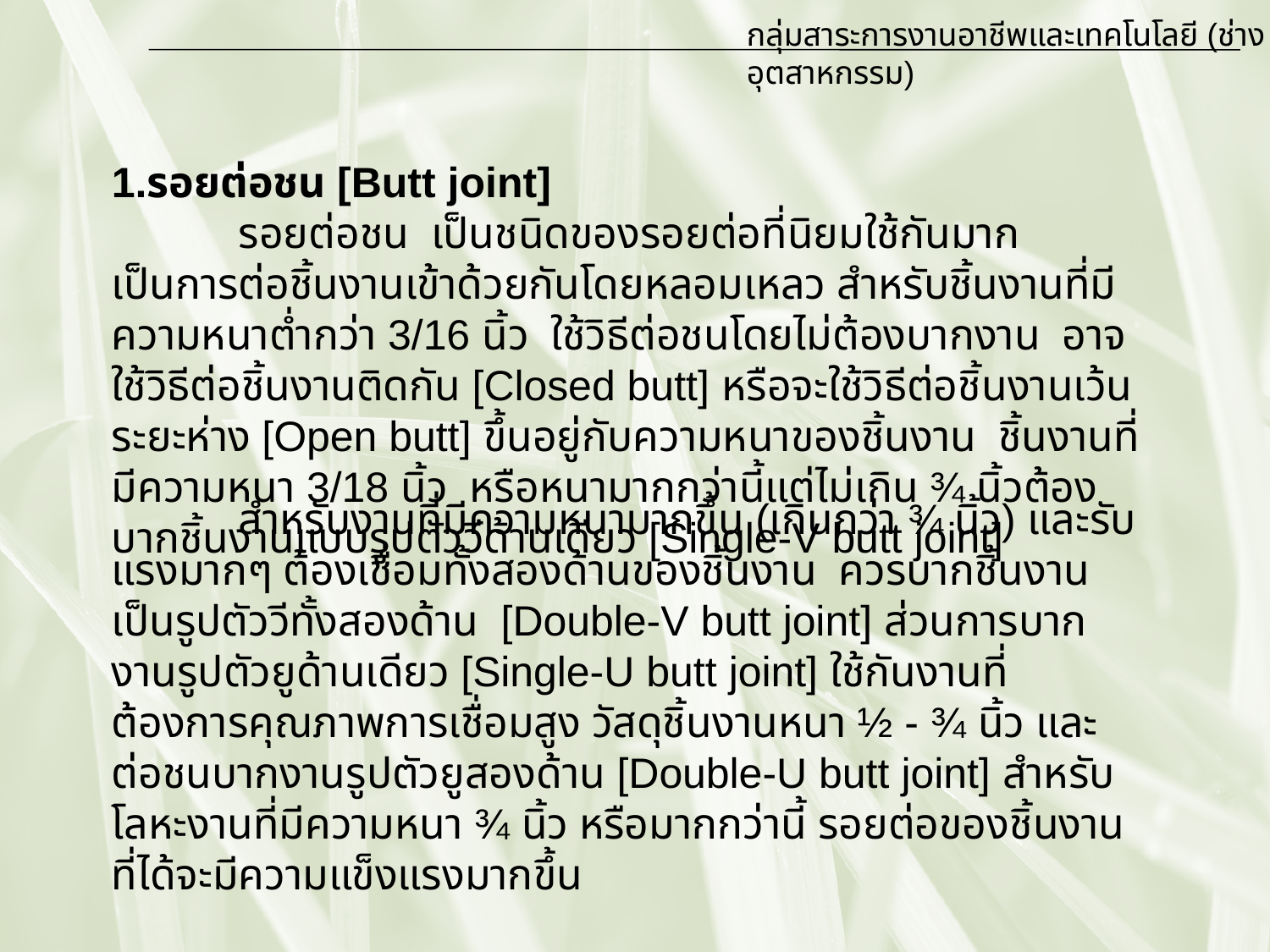

กลุ่มสาระการงานอาชีพและเทคโนโลยี (ช่างอุตสาหกรรม)
1.รอยต่อชน [Butt joint]
	รอยต่อชน  เป็นชนิดของรอยต่อที่นิยมใช้กันมาก  เป็นการต่อชิ้นงานเข้าด้วยกันโดยหลอมเหลว สำหรับชิ้นงานที่มีความหนาต่ำกว่า 3/16 นิ้ว  ใช้วิธีต่อชนโดยไม่ต้องบากงาน  อาจใช้วิธีต่อชิ้นงานติดกัน [Closed butt] หรือจะใช้วิธีต่อชิ้นงานเว้นระยะห่าง [Open butt] ขึ้นอยู่กับความหนาของชิ้นงาน  ชิ้นงานที่มีความหนา 3/18 นิ้ว  หรือหนามากกว่านี้แต่ไม่เกิน ¾ นิ้วต้องบากชิ้นงานแบบรูปตัววีด้านเดียว [Single-V butt joint]
	สำหรับงานที่มีความหนามากขึ้น (เกินกว่า ¾ นิ้ว) และรับแรงมากๆ ต้องเชื่อมทั้งสองด้านของชิ้นงาน  ควรบากชิ้นงานเป็นรูปตัววีทั้งสองด้าน  [Double-V butt joint] ส่วนการบากงานรูปตัวยูด้านเดียว [Single-U butt joint] ใช้กันงานที่ต้องการคุณภาพการเชื่อมสูง วัสดุชิ้นงานหนา ½ - ¾ นิ้ว และต่อชนบากงานรูปตัวยูสองด้าน [Double-U butt joint] สำหรับโลหะงานที่มีความหนา ¾ นิ้ว หรือมากกว่านี้ รอยต่อของชิ้นงานที่ได้จะมีความแข็งแรงมากขึ้น